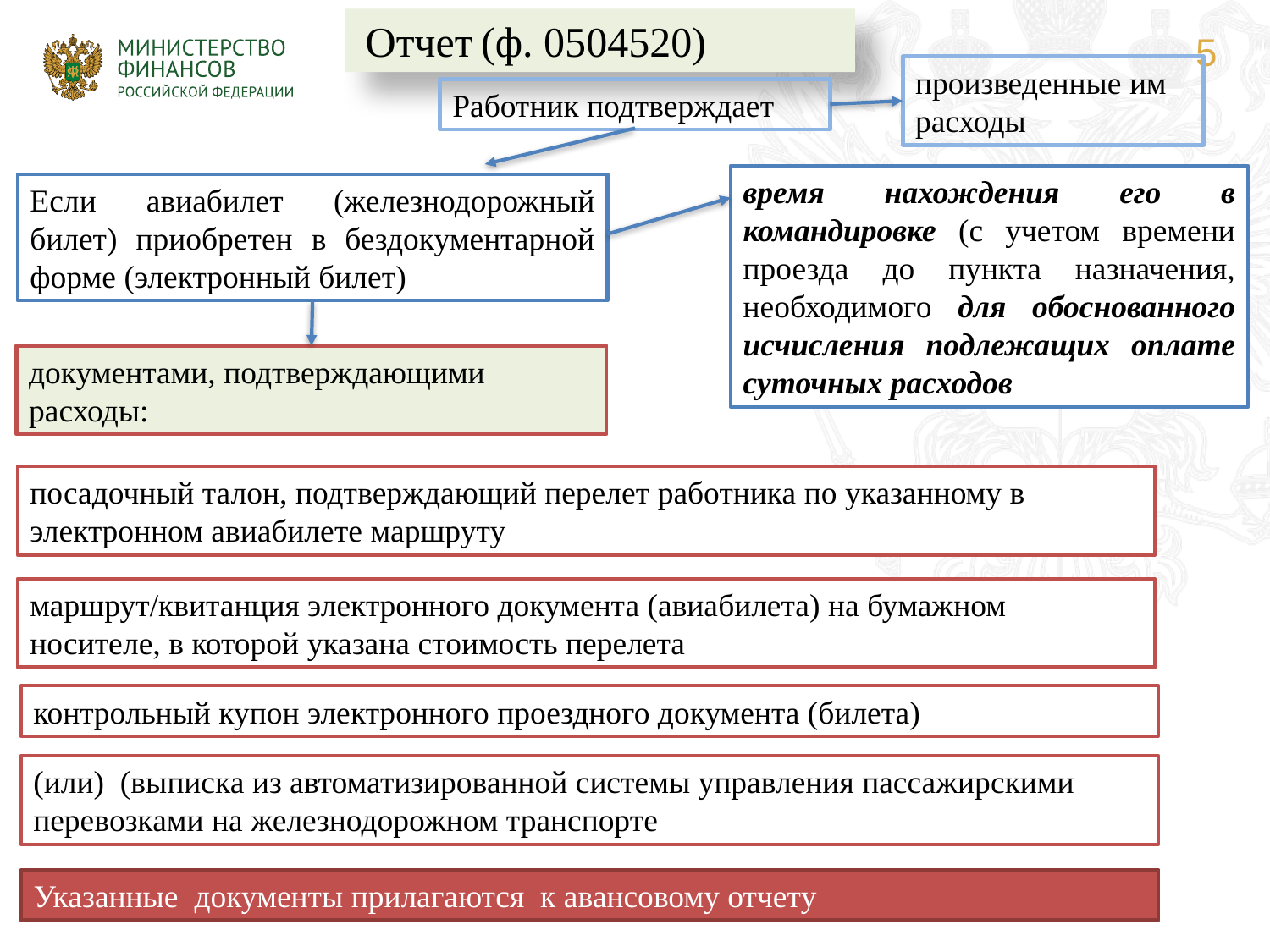

Отчет (ф. 0504520)
произведенные им расходы
Работник подтверждает
время нахождения его в командировке (с учетом времени проезда до пункта назначения, необходимого для обоснованного исчисления подлежащих оплате суточных расходов
Если авиабилет (железнодорожный билет) приобретен в бездокументарной форме (электронный билет)
документами, подтверждающими расходы:
посадочный талон, подтверждающий перелет работника по указанному в электронном авиабилете маршруту
маршрут/квитанция электронного документа (авиабилета) на бумажном носителе, в которой указана стоимость перелета
контрольный купон электронного проездного документа (билета)
(или)  (выписка из автоматизированной системы управления пассажирскими перевозками на железнодорожном транспорте
Указанные  документы прилагаются  к авансовому отчету